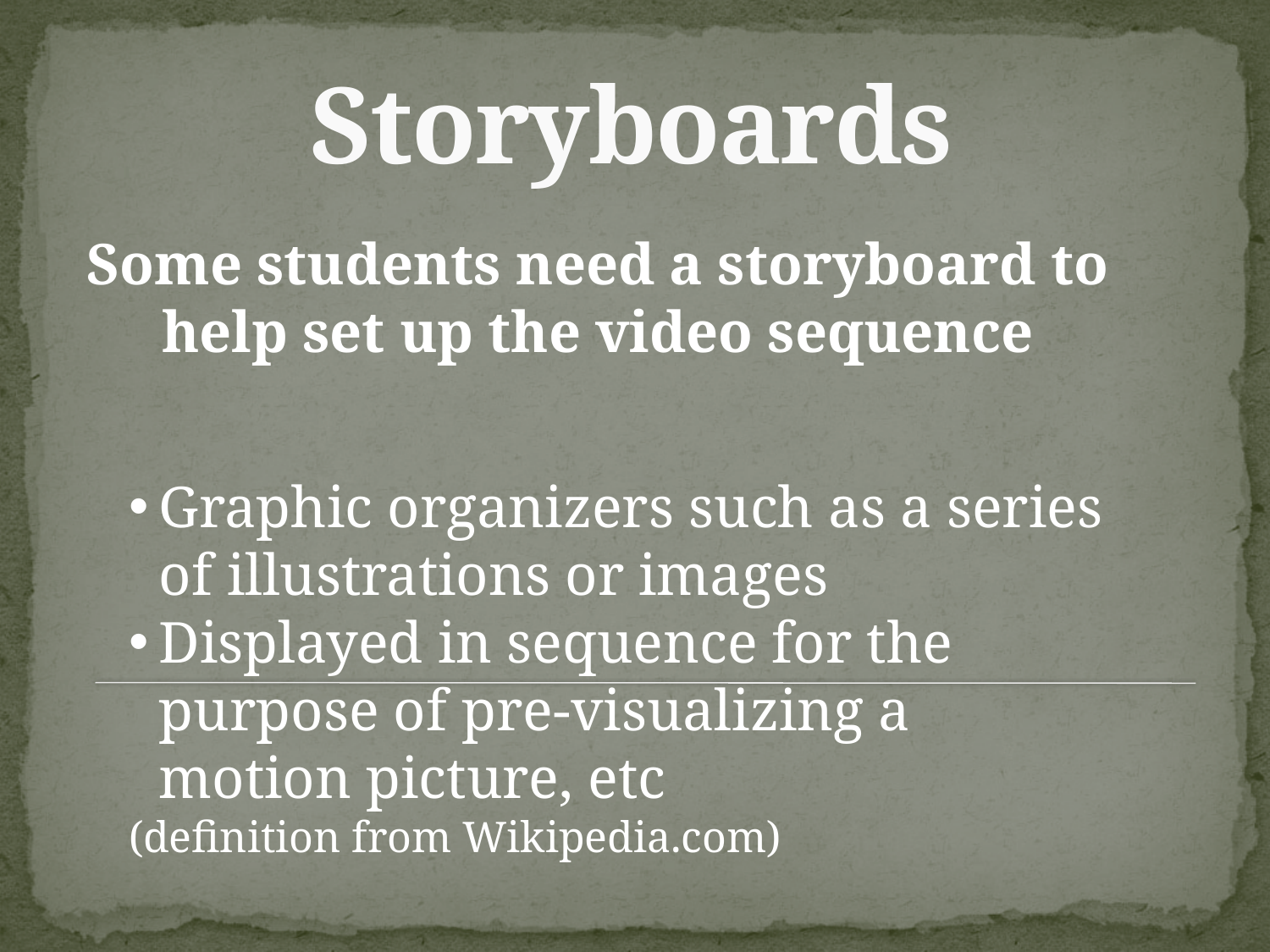

# Storyboards
Some students need a storyboard to help set up the video sequence

Graphic organizers such as a series of illustrations or images
Displayed in sequence for the purpose of pre-visualizing a motion picture, etc
(definition from Wikipedia.com)